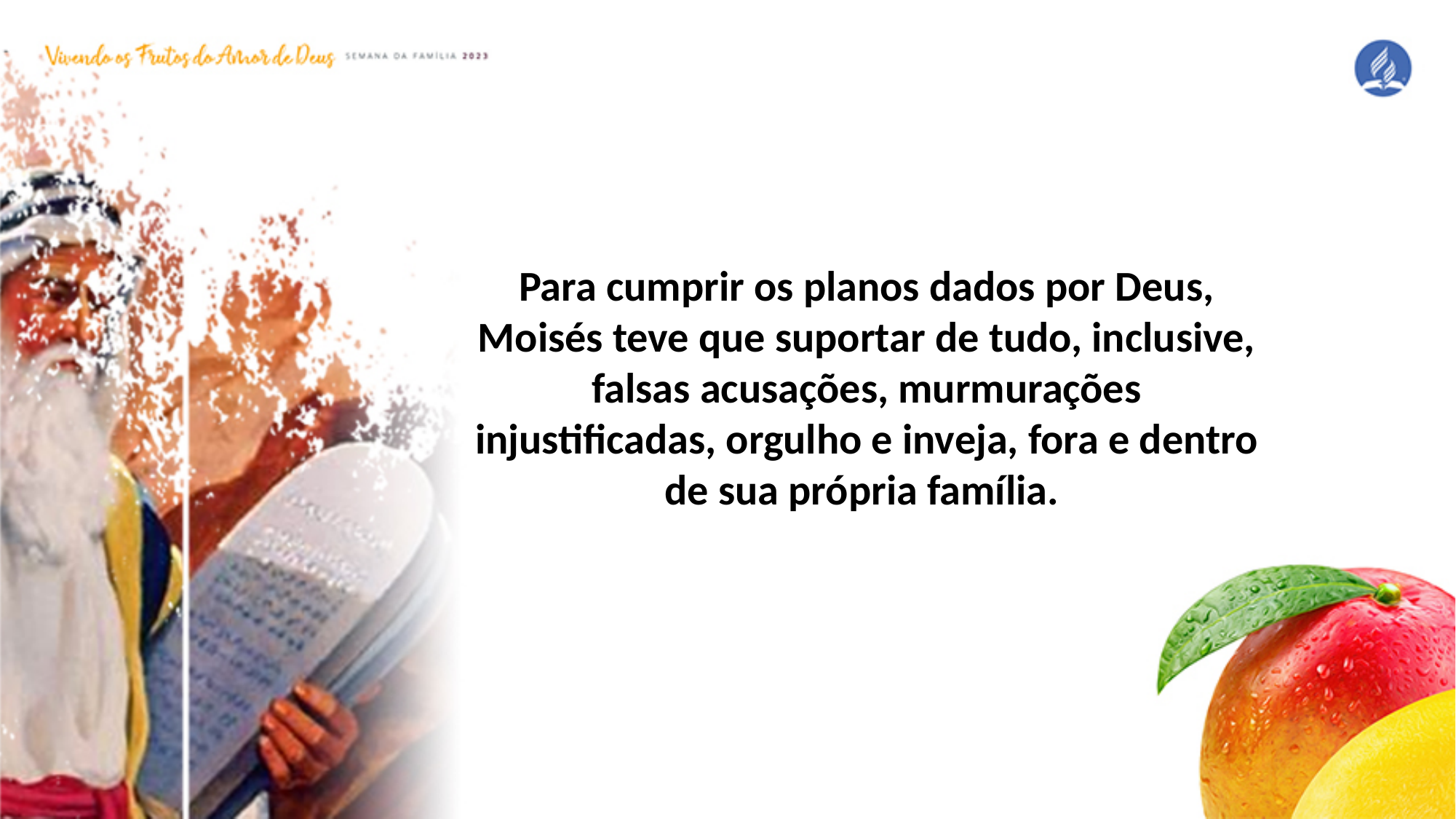

Para cumprir os planos dados por Deus, Moisés teve que suportar de tudo, inclusive, falsas acusações, murmurações injustificadas, orgulho e inveja, fora e dentro de sua própria família.